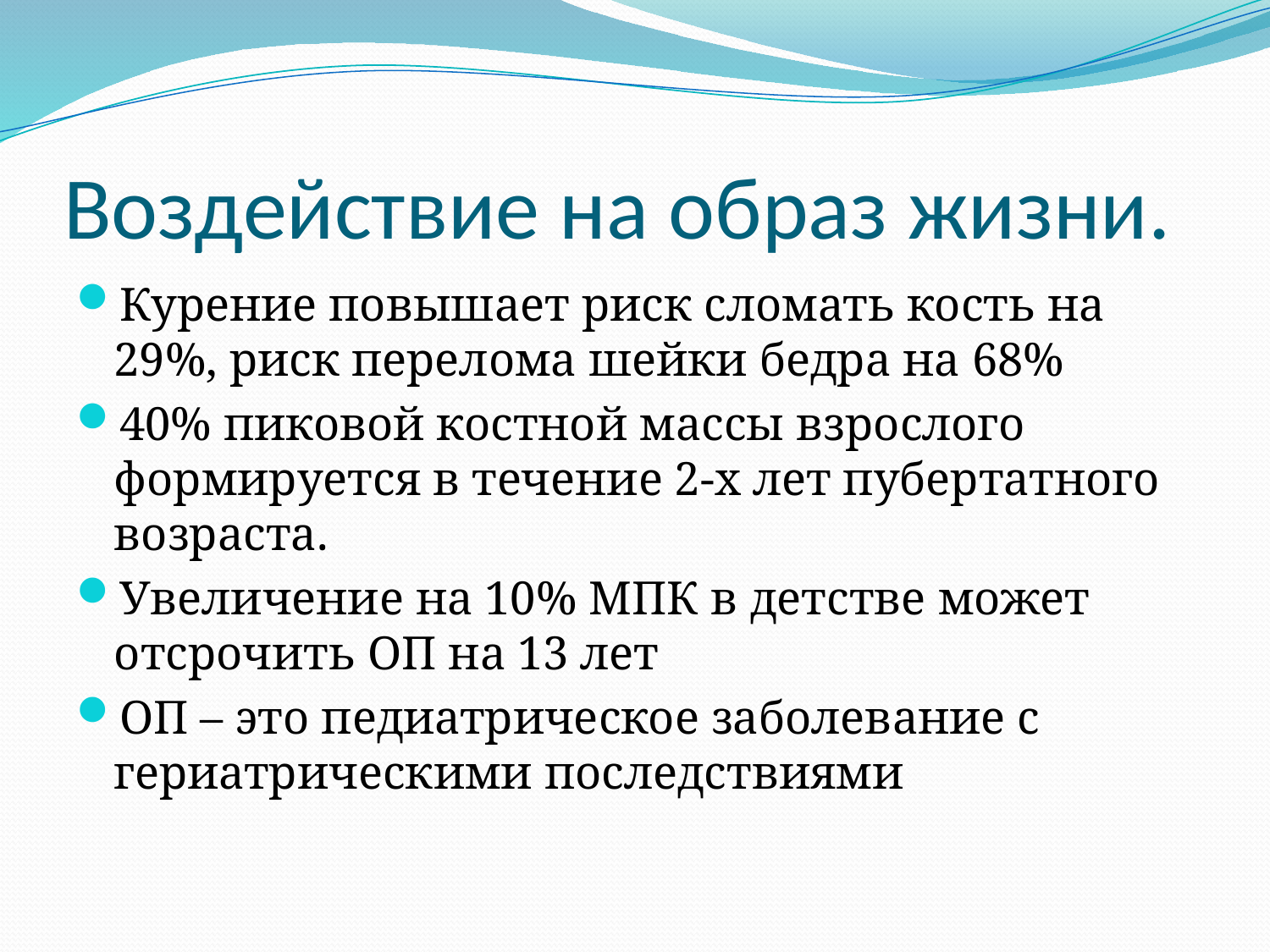

# Воздействие на образ жизни.
Курение повышает риск сломать кость на 29%, риск перелома шейки бедра на 68%
40% пиковой костной массы взрослого формируется в течение 2-х лет пубертатного возраста.
Увеличение на 10% МПК в детстве может отсрочить ОП на 13 лет
ОП – это педиатрическое заболевание с гериатрическими последствиями